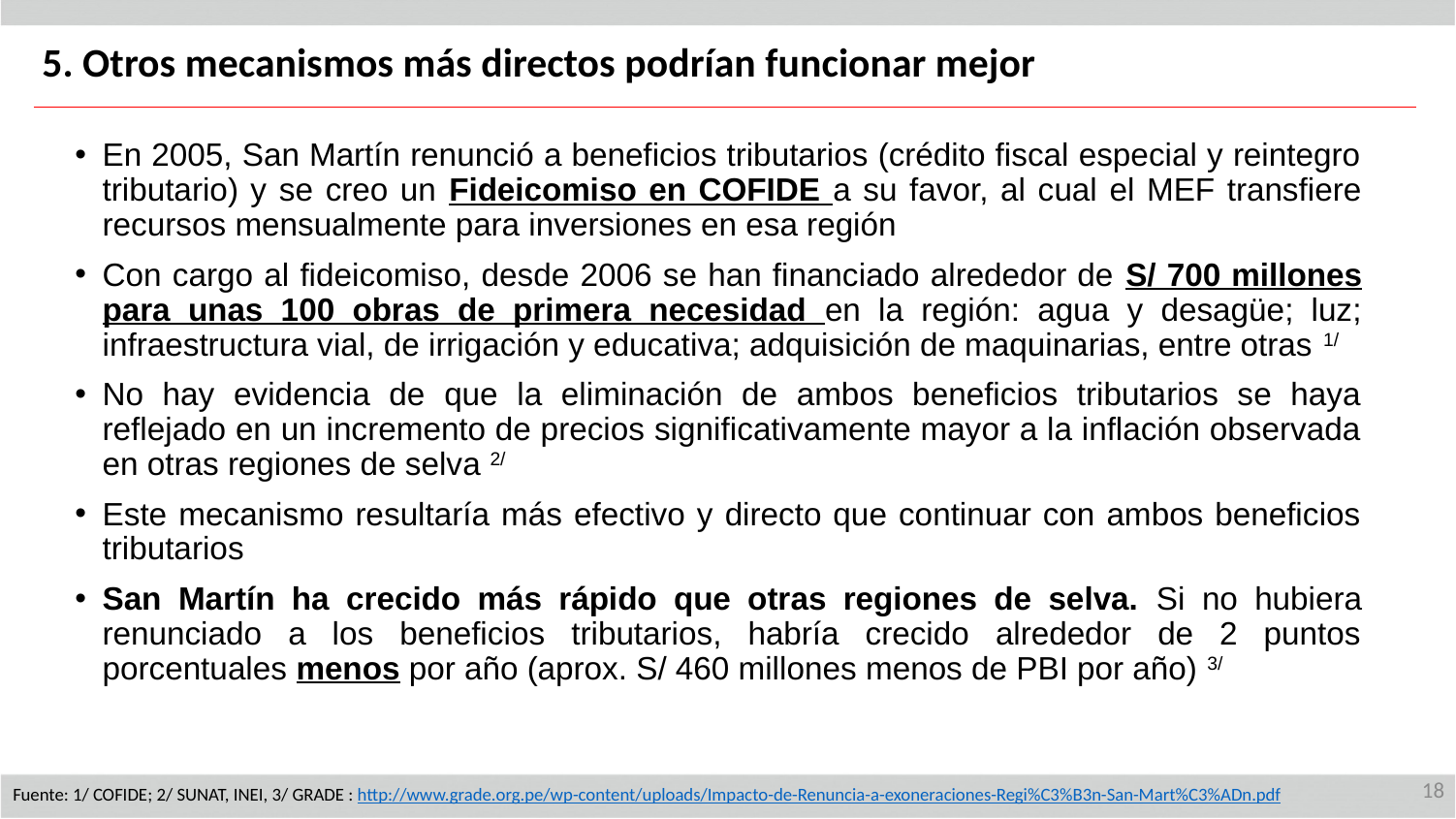

5. Otros mecanismos más directos podrían funcionar mejor
En 2005, San Martín renunció a beneficios tributarios (crédito fiscal especial y reintegro tributario) y se creo un Fideicomiso en COFIDE a su favor, al cual el MEF transfiere recursos mensualmente para inversiones en esa región
Con cargo al fideicomiso, desde 2006 se han financiado alrededor de S/ 700 millones para unas 100 obras de primera necesidad en la región: agua y desagüe; luz; infraestructura vial, de irrigación y educativa; adquisición de maquinarias, entre otras 1/
No hay evidencia de que la eliminación de ambos beneficios tributarios se haya reflejado en un incremento de precios significativamente mayor a la inflación observada en otras regiones de selva 2/
Este mecanismo resultaría más efectivo y directo que continuar con ambos beneficios tributarios
San Martín ha crecido más rápido que otras regiones de selva. Si no hubiera renunciado a los beneficios tributarios, habría crecido alrededor de 2 puntos porcentuales menos por año (aprox. S/ 460 millones menos de PBI por año) 3/
18
Fuente: 1/ COFIDE; 2/ SUNAT, INEI, 3/ GRADE : http://www.grade.org.pe/wp-content/uploads/Impacto-de-Renuncia-a-exoneraciones-Regi%C3%B3n-San-Mart%C3%ADn.pdf